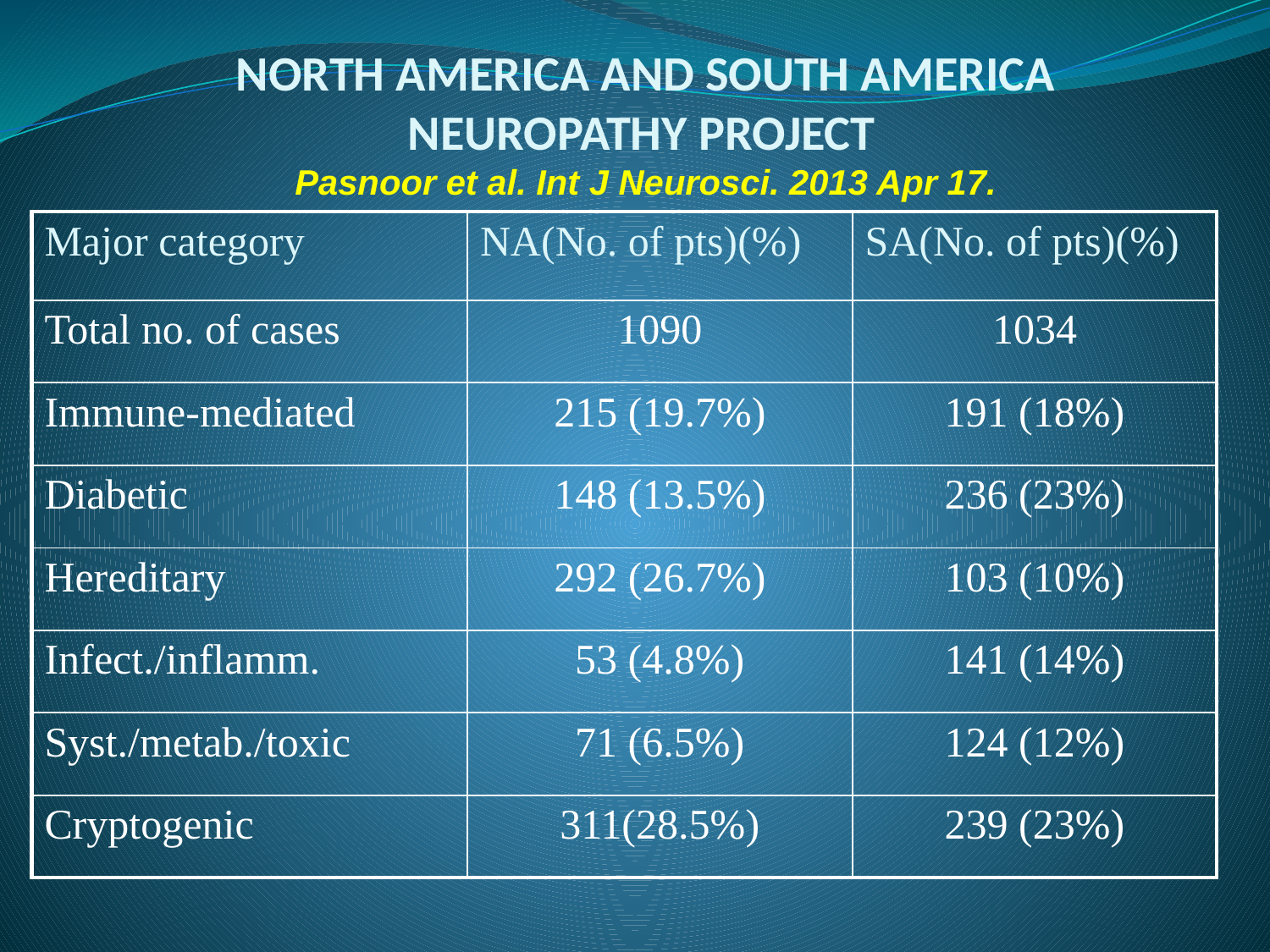

NORTH AMERICA AND SOUTH AMERICA NEUROPATHY PROJECT
 Pasnoor et al. Int J Neurosci. 2013 Apr 17.
| Major category | NA(No. of pts)(%) | SA(No. of pts)(%) |
| --- | --- | --- |
| Total no. of cases | 1090 | 1034 |
| Immune-mediated | 215 (19.7%) | 191 (18%) |
| Diabetic | 148 (13.5%) | 236 (23%) |
| Hereditary | 292 (26.7%) | 103 (10%) |
| Infect./inflamm. | 53 (4.8%) | 141 (14%) |
| Syst./metab./toxic | 71 (6.5%) | 124 (12%) |
| Cryptogenic | 311(28.5%) | 239 (23%) |